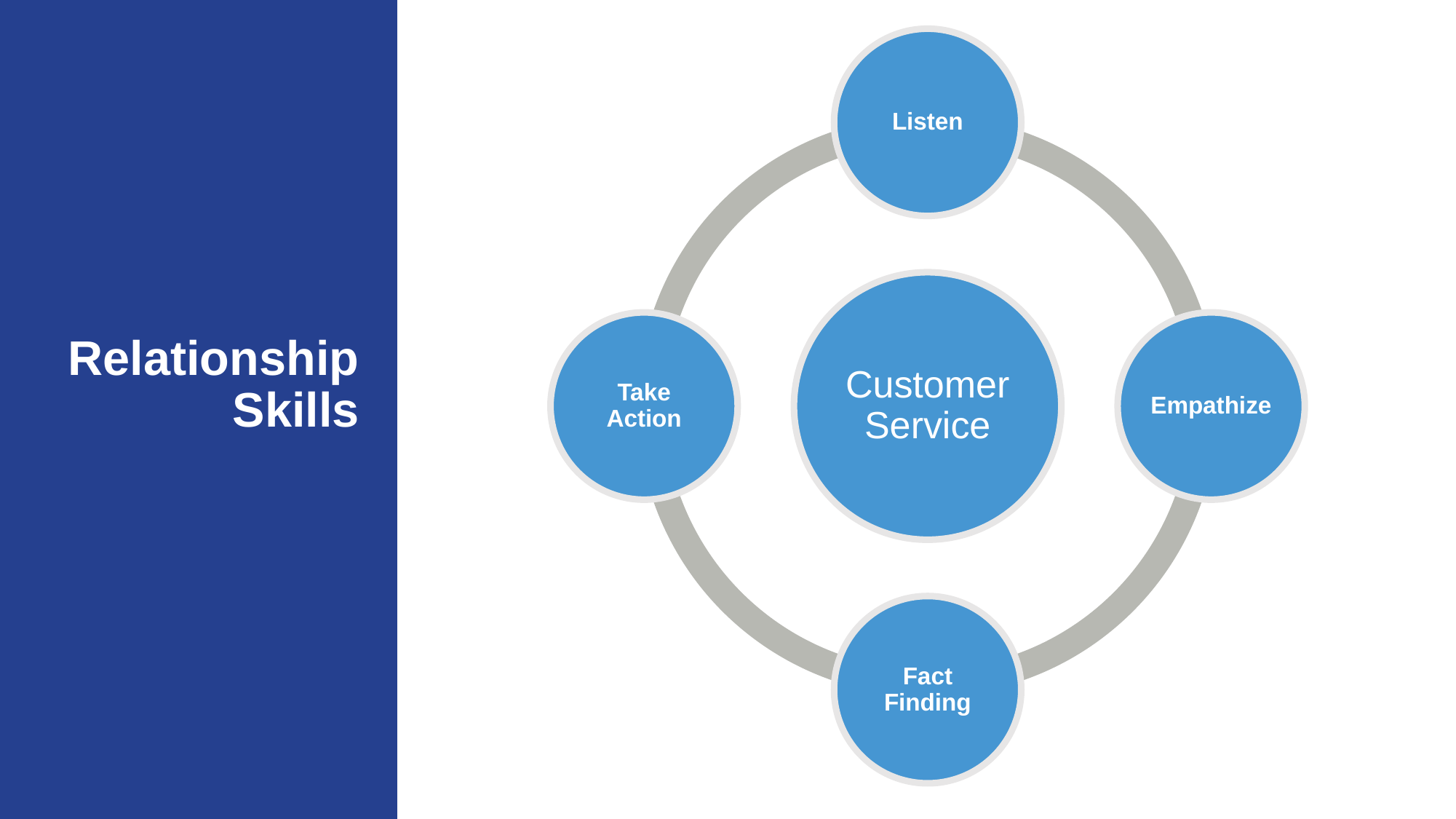

Listen

Customer Service

Take Action
Empathize

Fact Finding
# Relationship Skills